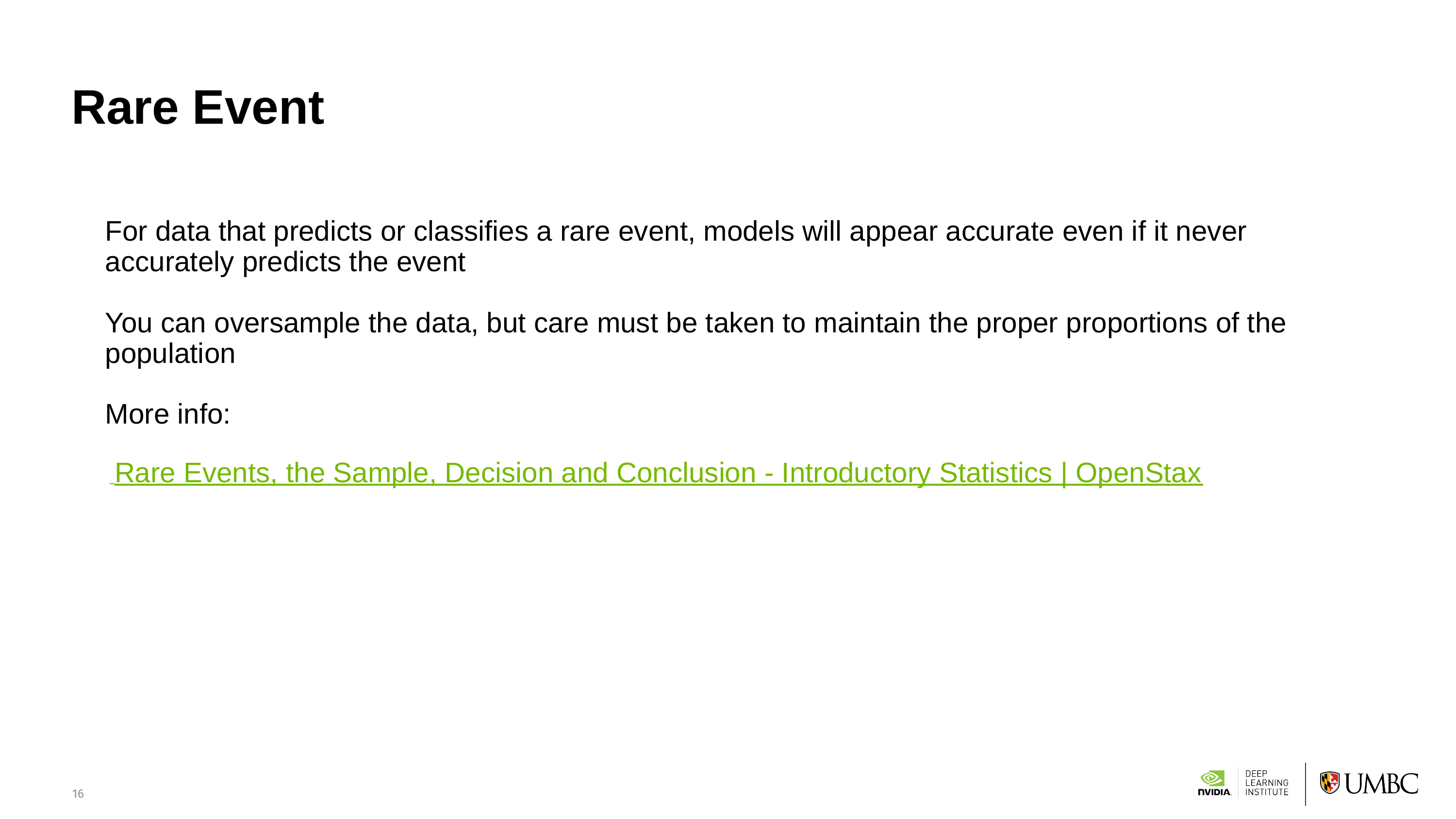

# Rare Event
For data that predicts or classifies a rare event, models will appear accurate even if it never accurately predicts the event
You can oversample the data, but care must be taken to maintain the proper proportions of the population
More info:
 Rare Events, the Sample, Decision and Conclusion - Introductory Statistics | OpenStax